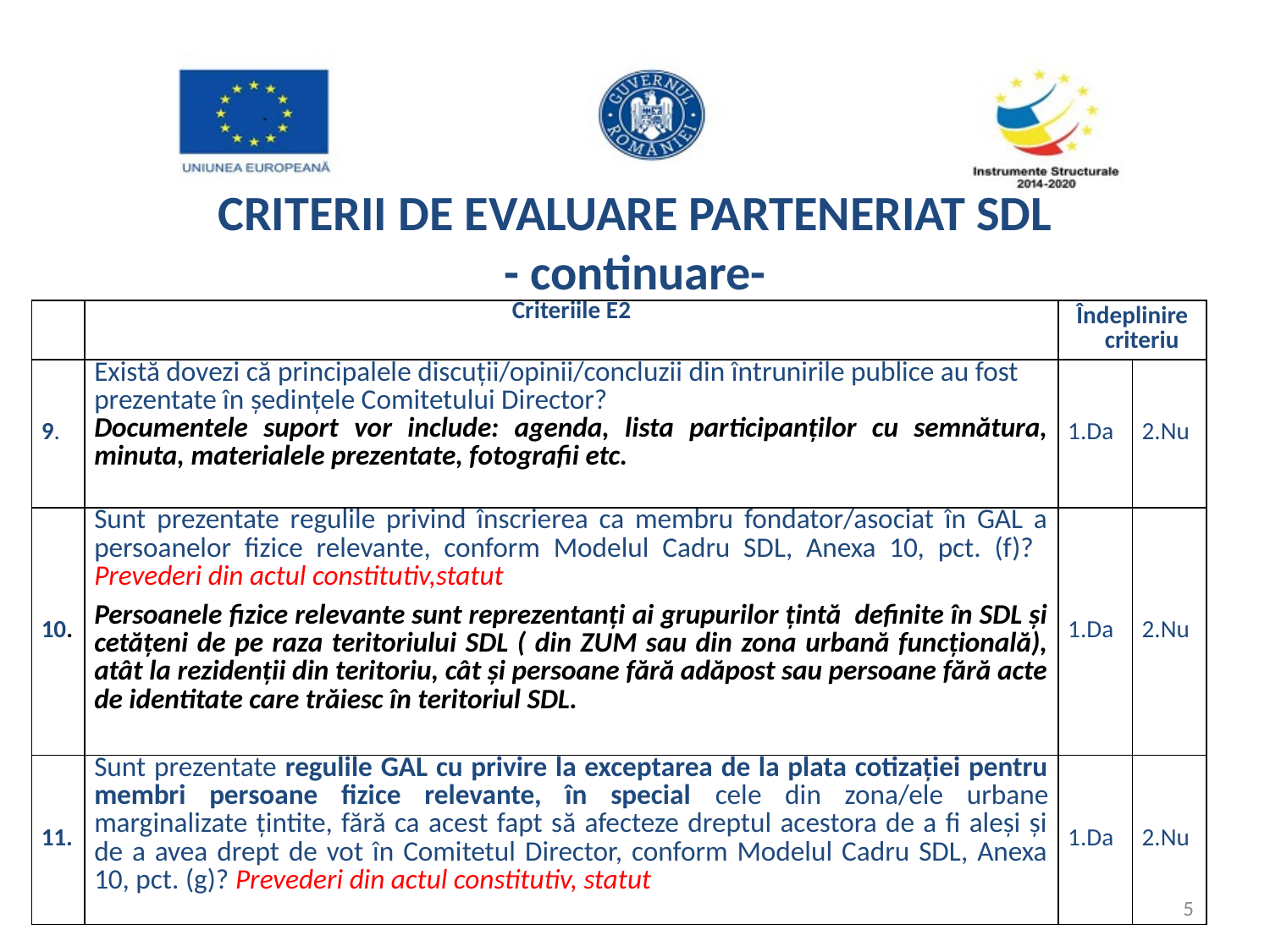

# CRITERII DE EVALUARE PARTENERIAT SDL - continuare-
|  | Criteriile E2 | Îndeplinire criteriu |
| --- | --- | --- |
| 9. | Există dovezi că principalele discuții/opinii/concluzii din întrunirile publice au fost prezentate în ședințele Comitetului Director? Documentele suport vor include: agenda, lista participanților cu semnătura, minuta, materialele prezentate, fotografii etc. | 1.Da | 2.Nu |
| --- | --- | --- | --- |
| 10. | Sunt prezentate regulile privind înscrierea ca membru fondator/asociat în GAL a persoanelor fizice relevante, conform Modelul Cadru SDL, Anexa 10, pct. (f)? Prevederi din actul constitutiv,statut Persoanele fizice relevante sunt reprezentanți ai grupurilor țintă definite în SDL și cetățeni de pe raza teritoriului SDL ( din ZUM sau din zona urbană funcțională), atât la rezidenții din teritoriu, cât și persoane fără adăpost sau persoane fără acte de identitate care trăiesc în teritoriul SDL. | 1.Da | 2.Nu |
| 11. | Sunt prezentate regulile GAL cu privire la exceptarea de la plata cotizației pentru membri persoane fizice relevante, în special cele din zona/ele urbane marginalizate țintite, fără ca acest fapt să afecteze dreptul acestora de a fi aleși și de a avea drept de vot în Comitetul Director, conform Modelul Cadru SDL, Anexa 10, pct. (g)? Prevederi din actul constitutiv, statut | 1.Da | 2.Nu |

5